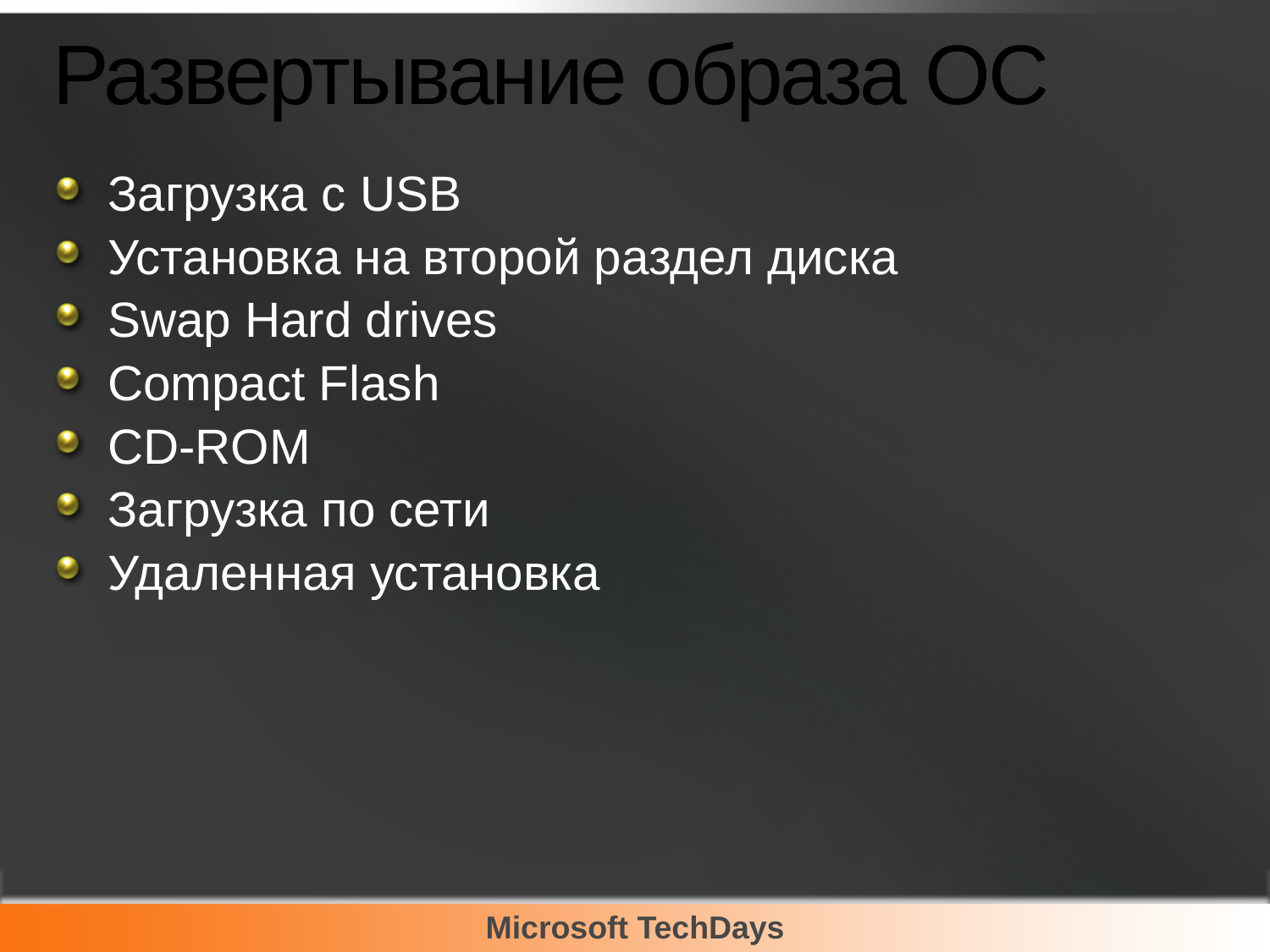

# Развертывание образа ОС
Загрузка с USB
Установка на второй раздел диска
Swap Hard drives
Compact Flash
CD-ROM
Загрузка по сети
Удаленная установка